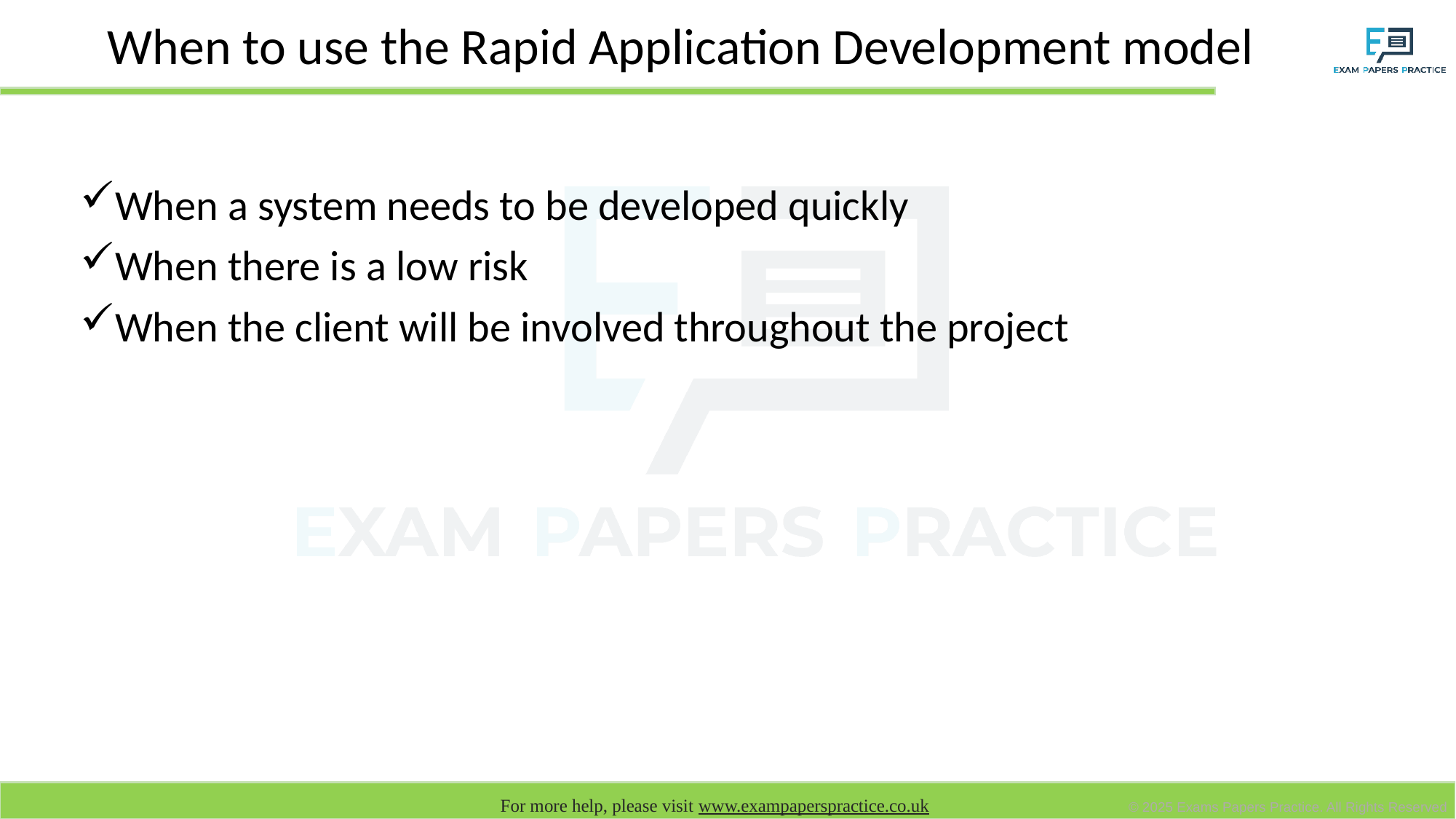

# When to use the Rapid Application Development model
When a system needs to be developed quickly
When there is a low risk
When the client will be involved throughout the project